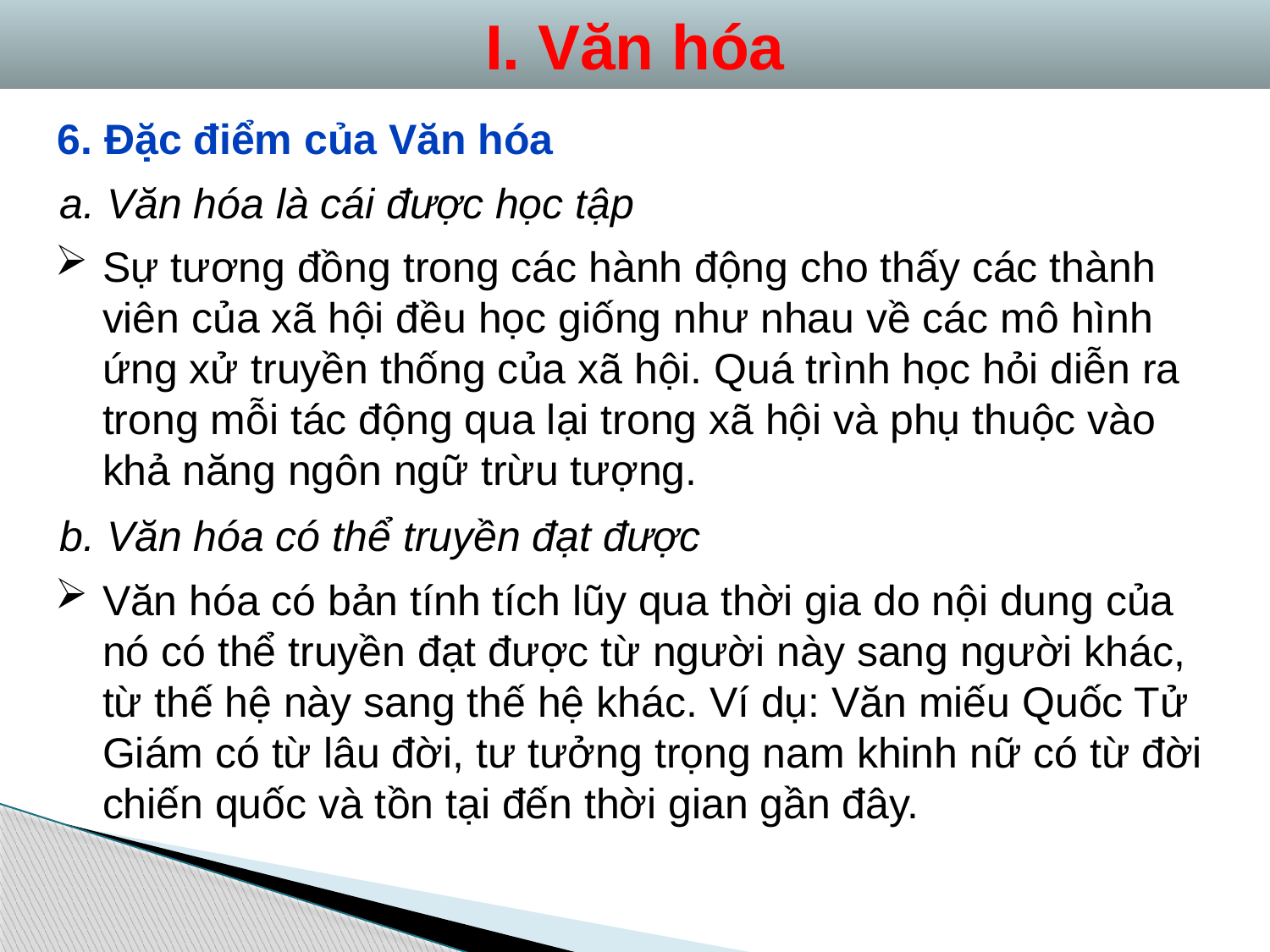

I. Văn hóa
6. Đặc điểm của Văn hóa
a. Văn hóa là cái được học tập
Sự tương đồng trong các hành động cho thấy các thành viên của xã hội đều học giống như nhau về các mô hình ứng xử truyền thống của xã hội. Quá trình học hỏi diễn ra trong mỗi tác động qua lại trong xã hội và phụ thuộc vào khả năng ngôn ngữ trừu tượng.
b. Văn hóa có thể truyền đạt được
Văn hóa có bản tính tích lũy qua thời gia do nội dung của nó có thể truyền đạt được từ người này sang người khác, từ thế hệ này sang thế hệ khác. Ví dụ: Văn miếu Quốc Tử Giám có từ lâu đời, tư tưởng trọng nam khinh nữ có từ đời chiến quốc và tồn tại đến thời gian gần đây.